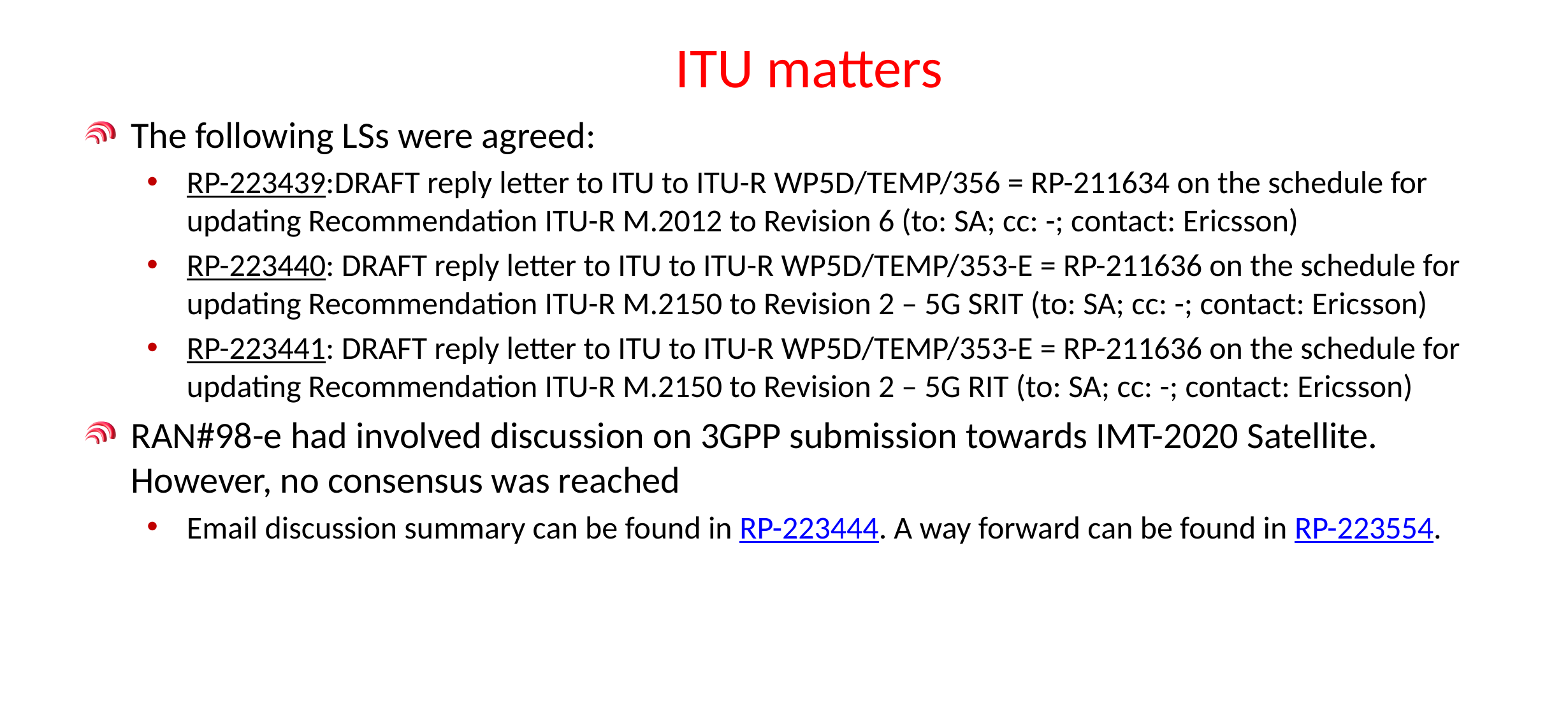

# ITU matters
The following LSs were agreed:
RP-223439:DRAFT reply letter to ITU to ITU-R WP5D/TEMP/356 = RP-211634 on the schedule for updating Recommendation ITU-R M.2012 to Revision 6 (to: SA; cc: -; contact: Ericsson)
RP-223440: DRAFT reply letter to ITU to ITU-R WP5D/TEMP/353-E = RP-211636 on the schedule for updating Recommendation ITU-R M.2150 to Revision 2 – 5G SRIT (to: SA; cc: -; contact: Ericsson)
RP-223441: DRAFT reply letter to ITU to ITU-R WP5D/TEMP/353-E = RP-211636 on the schedule for updating Recommendation ITU-R M.2150 to Revision 2 – 5G RIT (to: SA; cc: -; contact: Ericsson)
RAN#98-e had involved discussion on 3GPP submission towards IMT-2020 Satellite. However, no consensus was reached
Email discussion summary can be found in RP-223444. A way forward can be found in RP-223554.